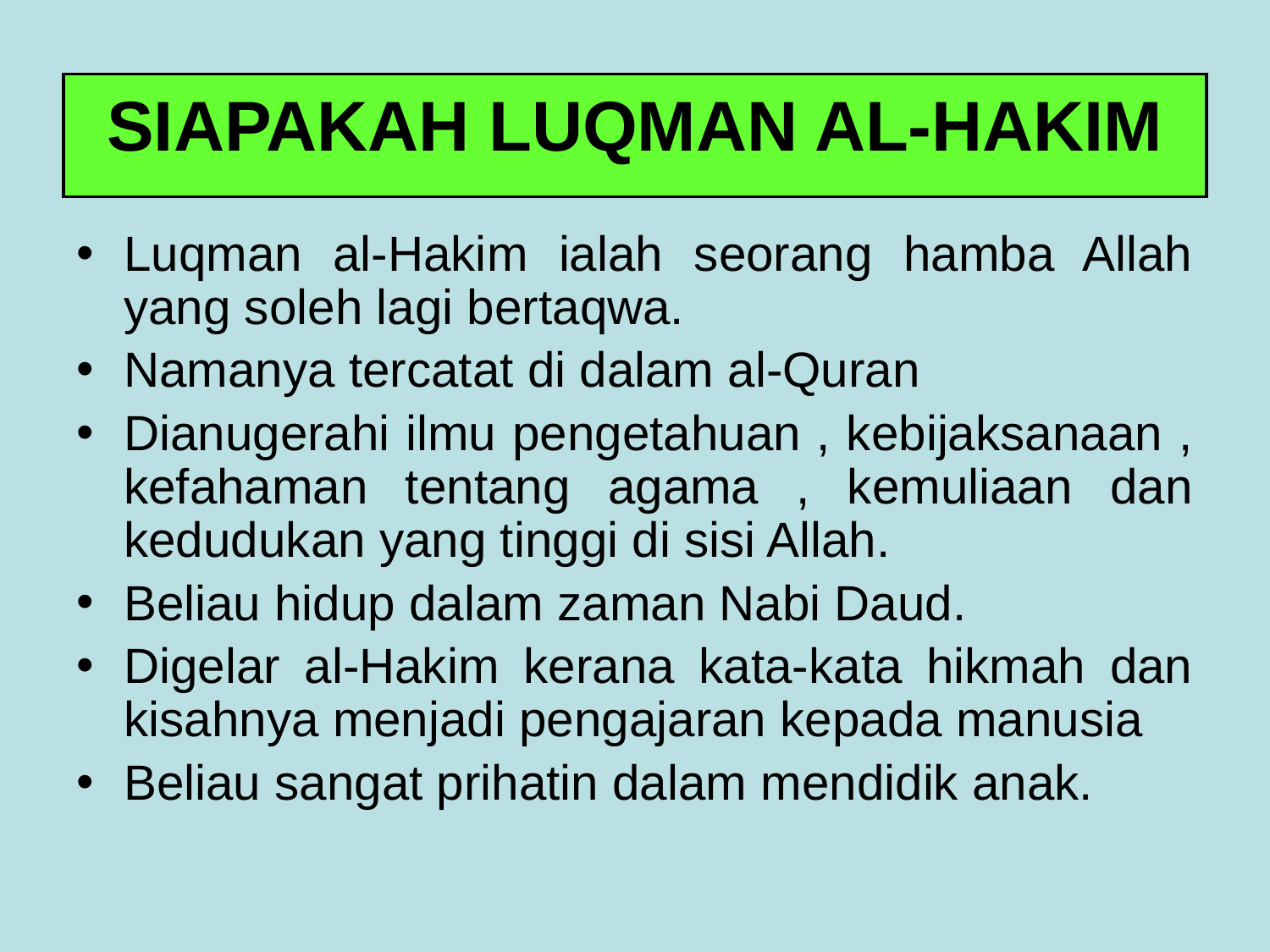

# SIAPAKAH LUQMAN AL-HAKIM
Luqman al-Hakim ialah seorang hamba Allah yang soleh lagi bertaqwa.
Namanya tercatat di dalam al-Quran
Dianugerahi ilmu pengetahuan , kebijaksanaan , kefahaman tentang agama , kemuliaan dan kedudukan yang tinggi di sisi Allah.
Beliau hidup dalam zaman Nabi Daud.
Digelar al-Hakim kerana kata-kata hikmah dan kisahnya menjadi pengajaran kepada manusia
Beliau sangat prihatin dalam mendidik anak.